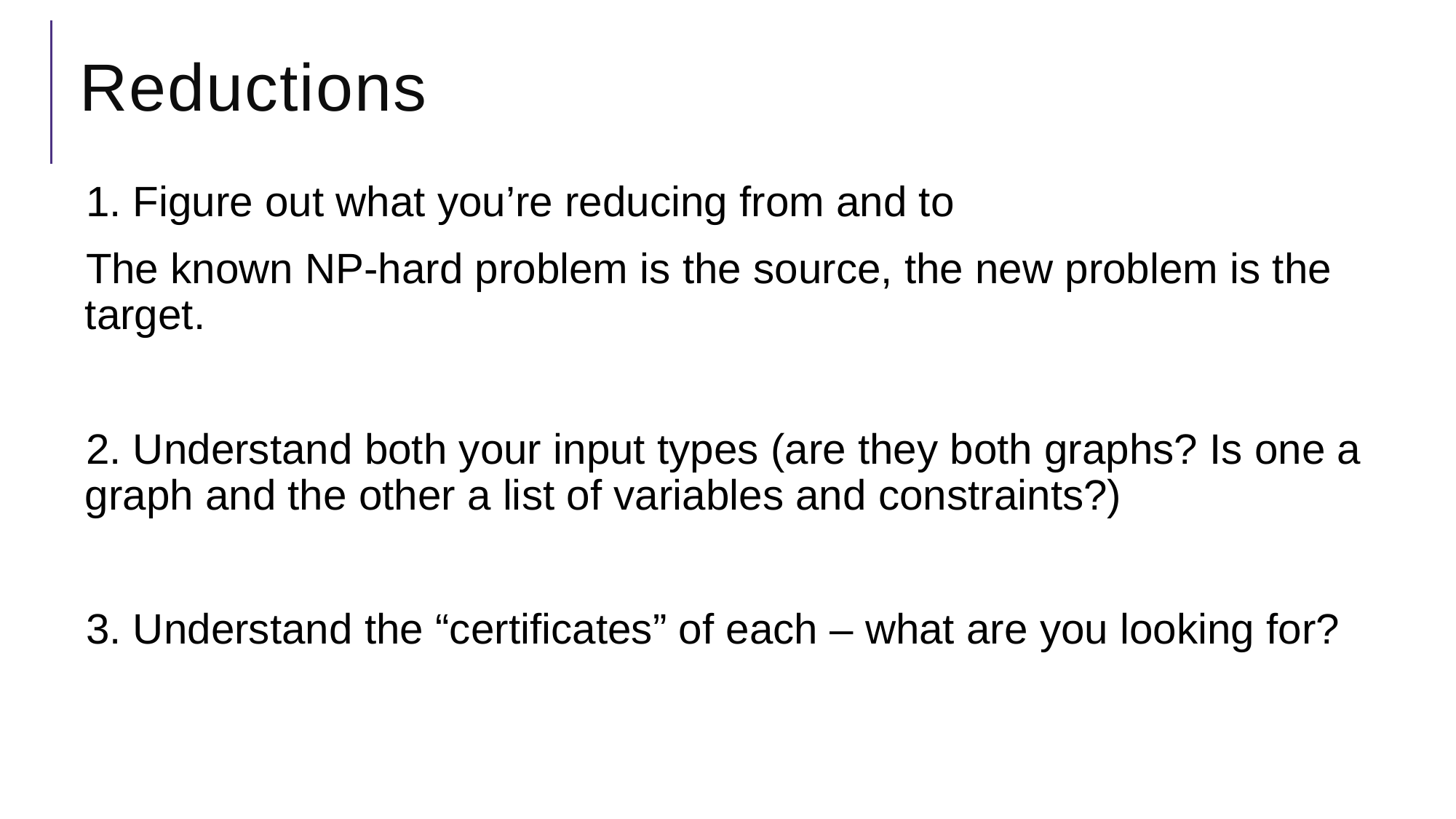

# Reductions
1. Figure out what you’re reducing from and to
The known NP-hard problem is the source, the new problem is the target.

2. Understand both your input types (are they both graphs? Is one a graph and the other a list of variables and constraints?)

3. Understand the “certificates” of each – what are you looking for?